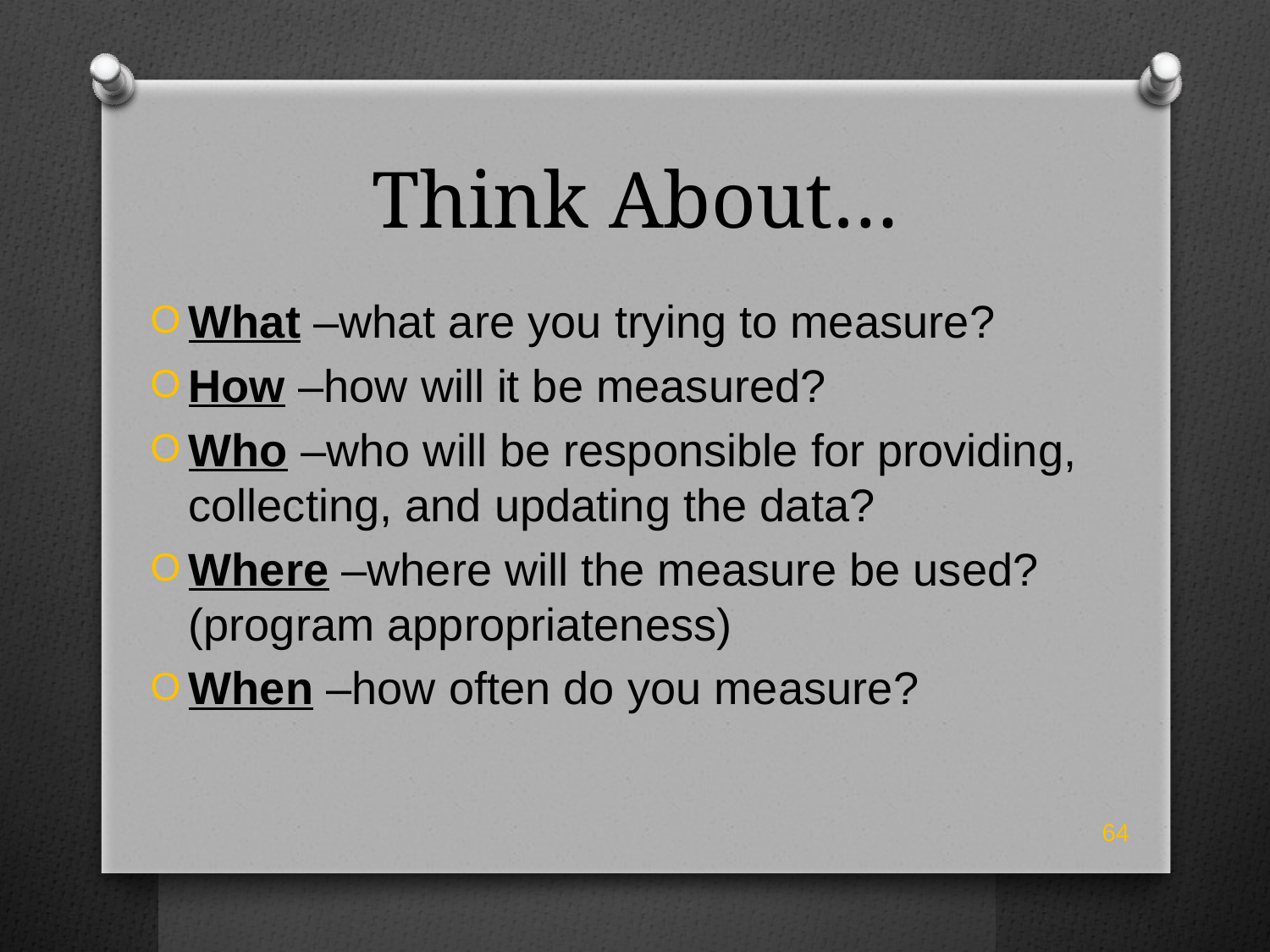

# Think About…
What –what are you trying to measure?
How –how will it be measured?
Who –who will be responsible for providing, collecting, and updating the data?
Where –where will the measure be used?
(program appropriateness)
When –how often do you measure?
64